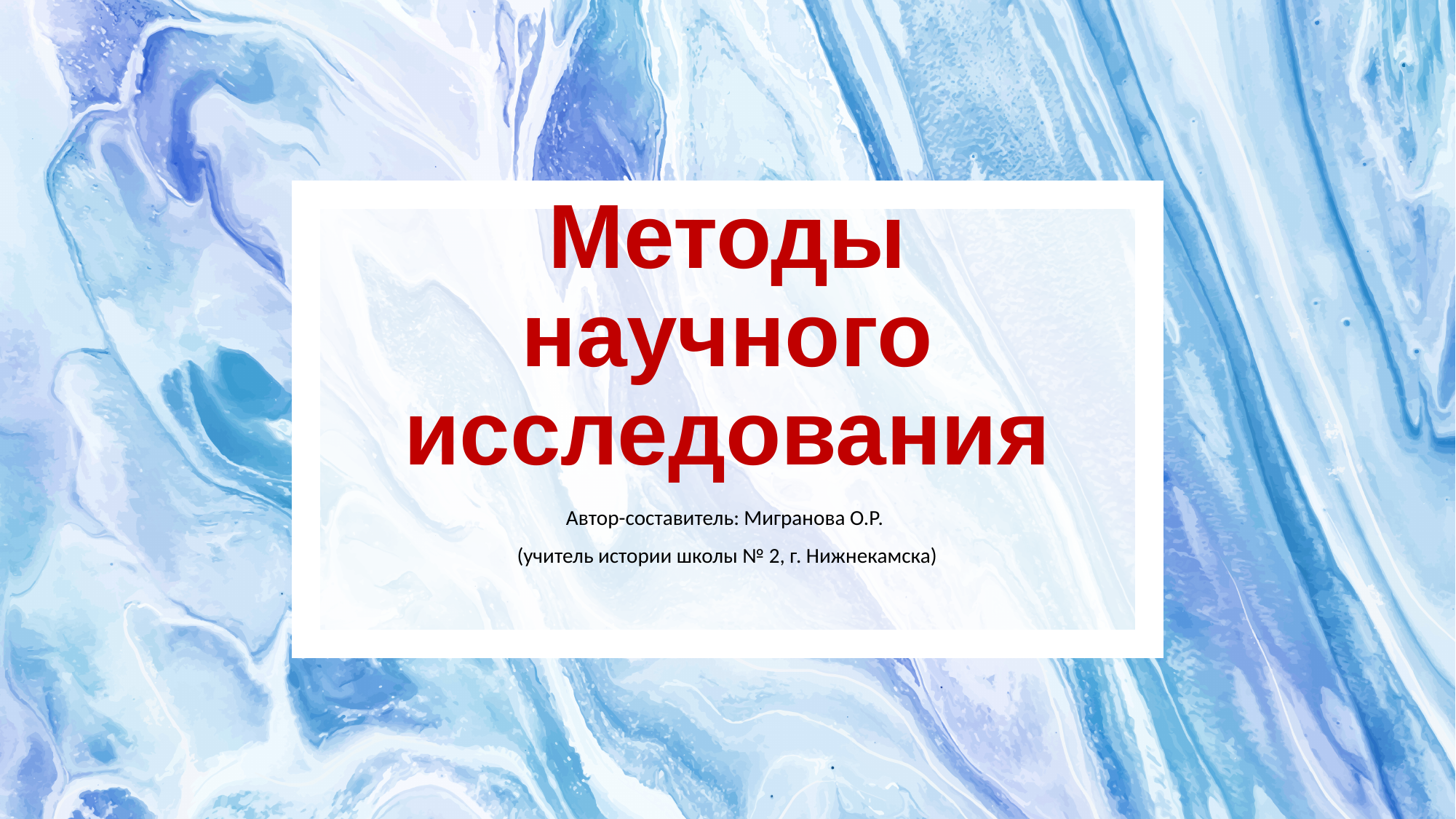

# Методы научного исследования
Автор-составитель: Мигранова О.Р.
(учитель истории школы № 2, г. Нижнекамска)